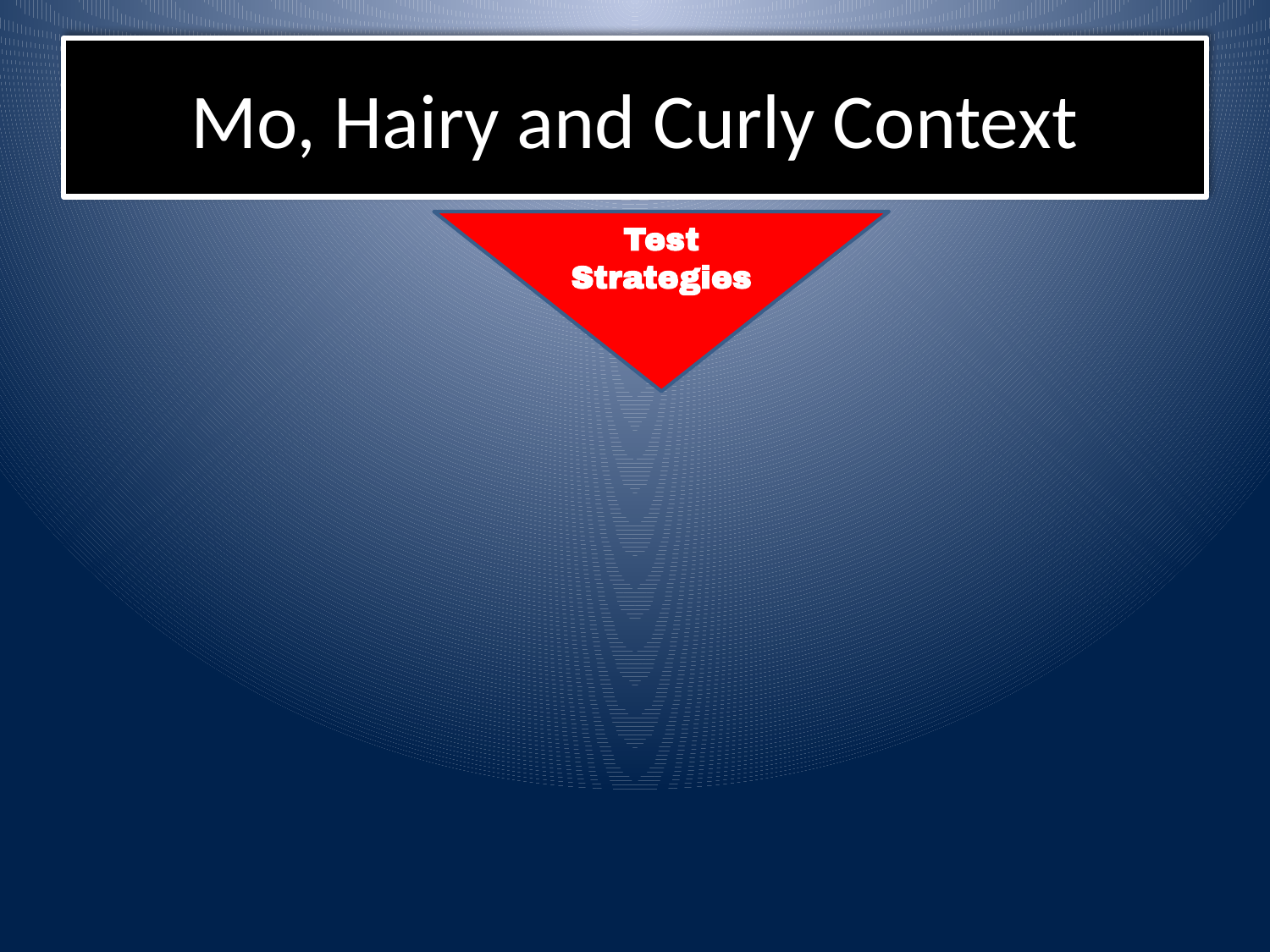

# Mo, Hairy and Curly Context
Test Strategies